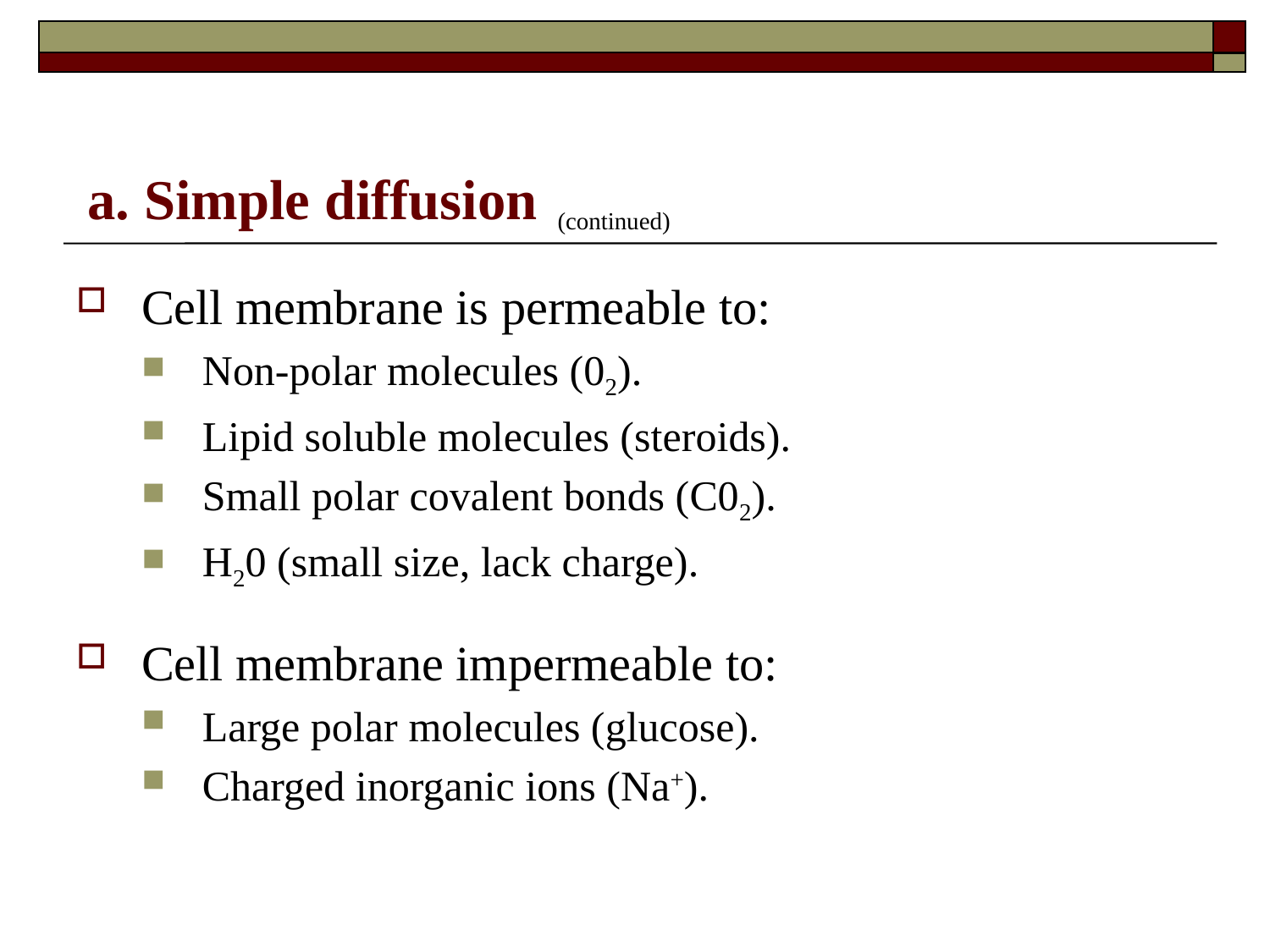

# a. Simple diffusion (continued)
Cell membrane is permeable to:
Non-polar molecules (02).
Lipid soluble molecules (steroids).
Small polar covalent bonds (C02).
H20 (small size, lack charge).

Cell membrane impermeable to:
Large polar molecules (glucose).
Charged inorganic ions (Na+).